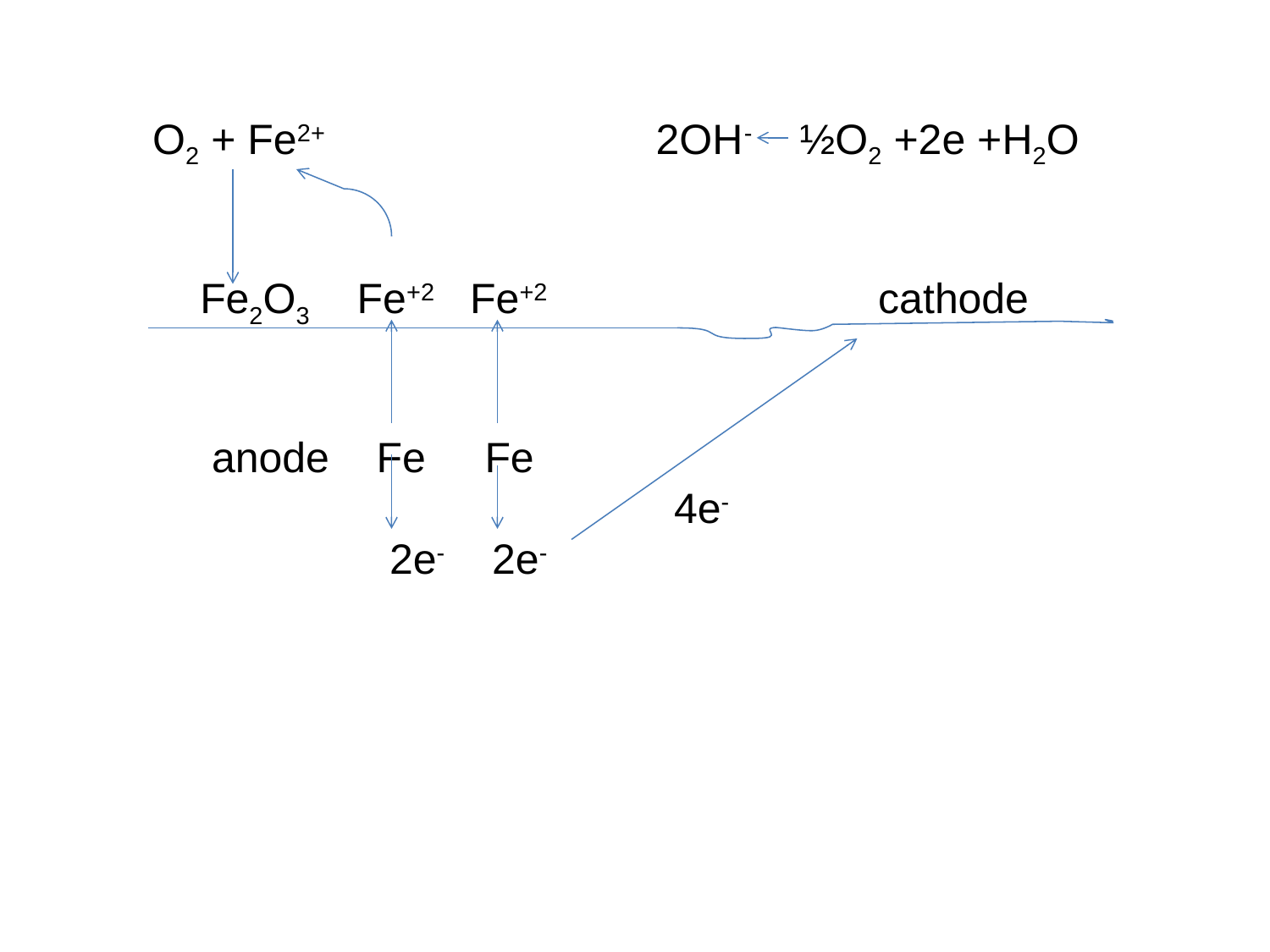

O2 + Fe2+                            2OH-    ½O2 +2e +H2O

      Fe2O3    Fe+2   Fe+2                            cathode

       anode    Fe     Fe
                                              4e-
                      2e-    2e-